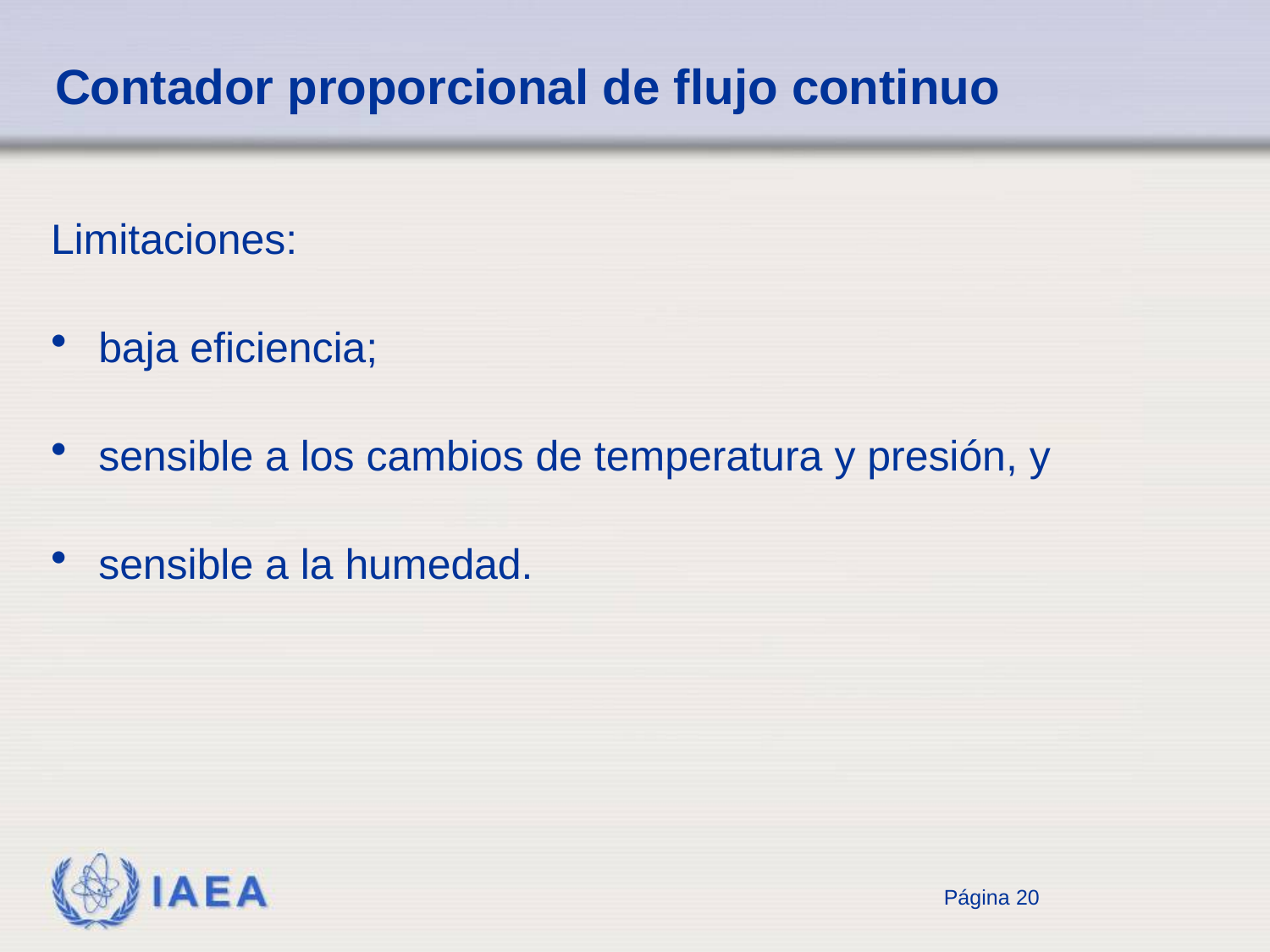

# Contador proporcional de flujo continuo
Limitaciones:

baja eficiencia;

sensible a los cambios de temperatura y presión, y

sensible a la humedad.